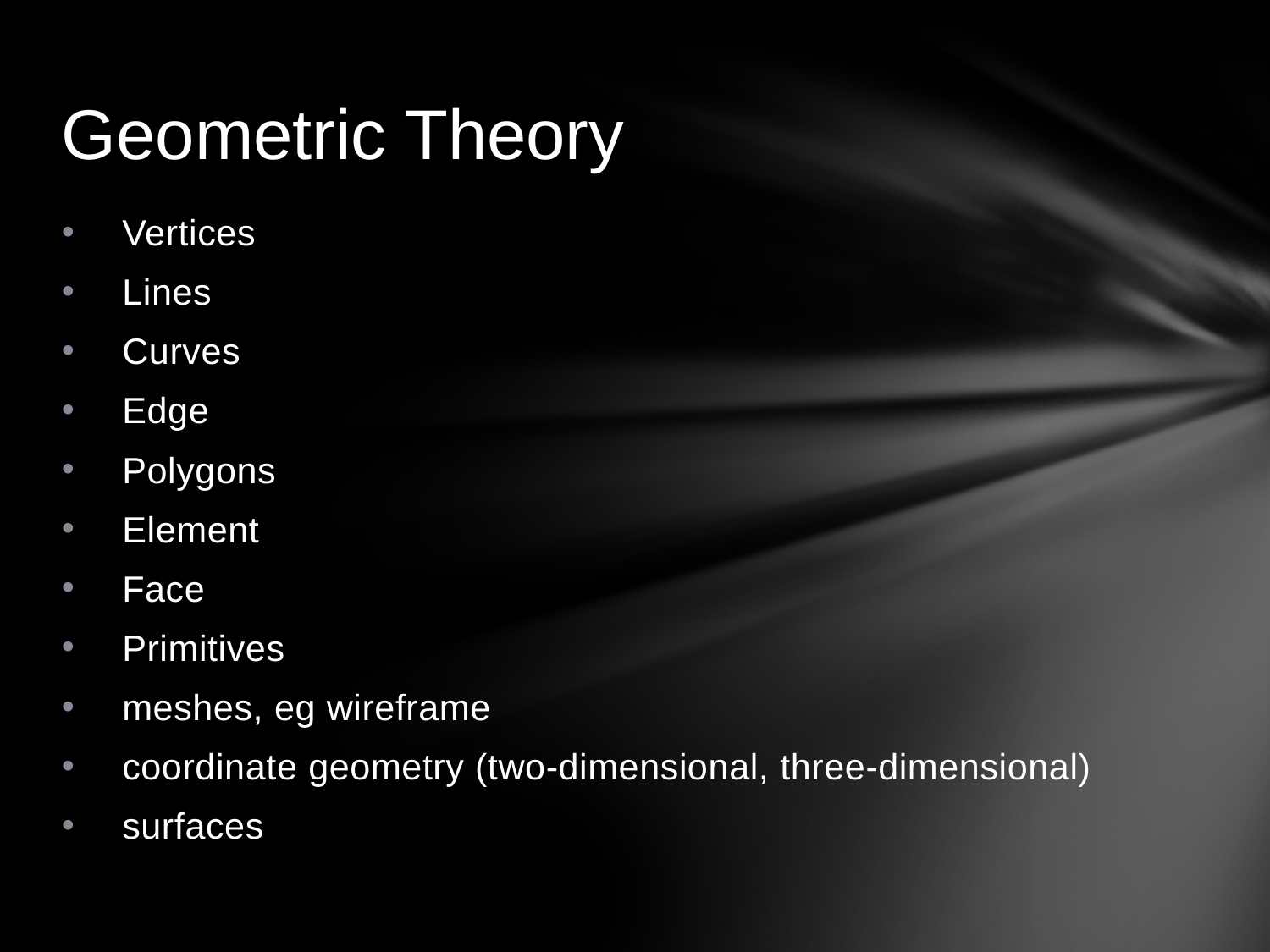

# Geometric Theory
Vertices
Lines
Curves
Edge
Polygons
Element
Face
Primitives
meshes, eg wireframe
coordinate geometry (two-dimensional, three-dimensional)
surfaces